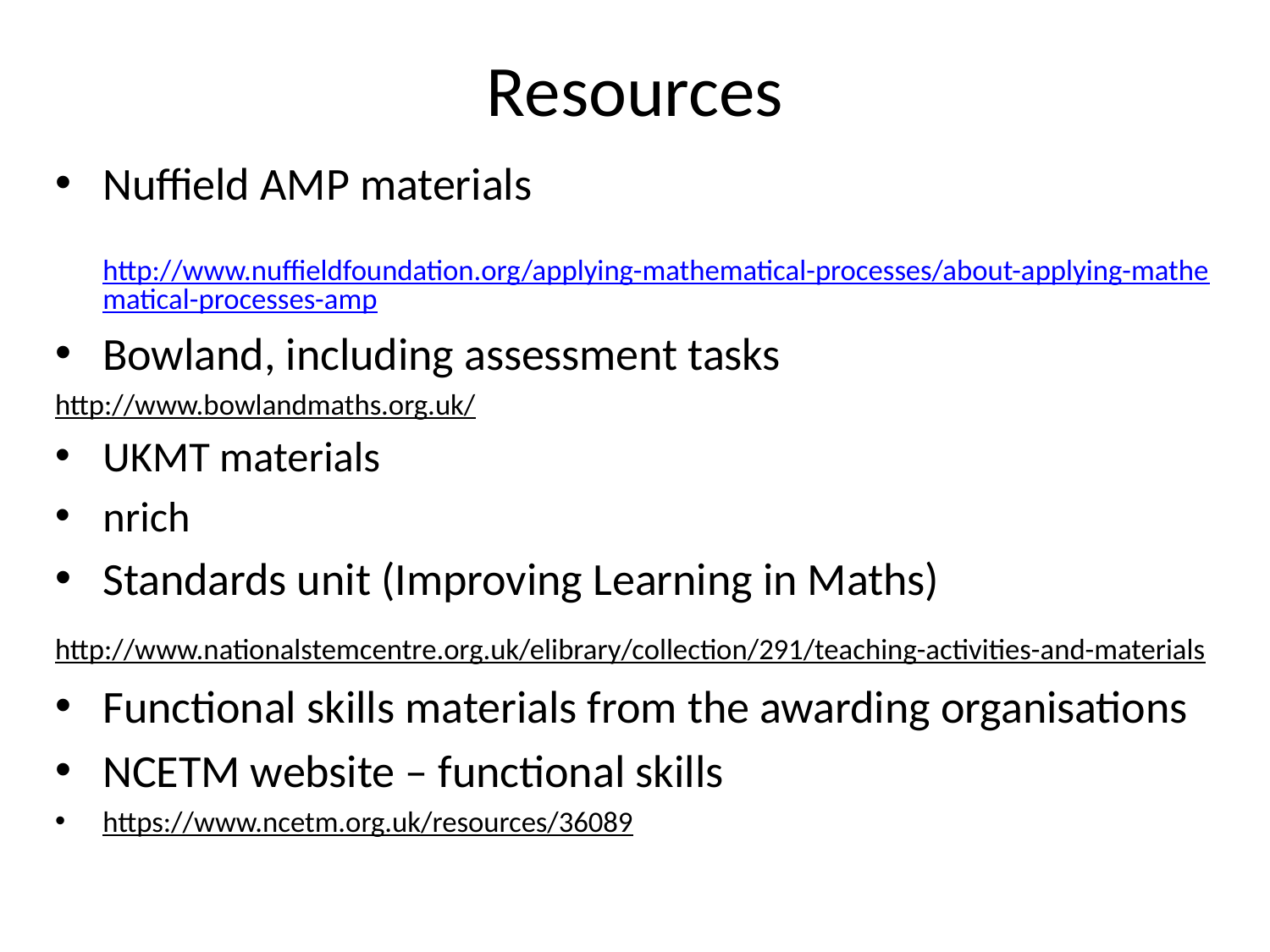

# Resources
Nuffield AMP materials
	http://www.nuffieldfoundation.org/applying-mathematical-processes/about-applying-mathematical-processes-amp
Bowland, including assessment tasks
	http://www.bowlandmaths.org.uk/
UKMT materials
nrich
Standards unit (Improving Learning in Maths)
	http://www.nationalstemcentre.org.uk/elibrary/collection/291/teaching-activities-and-materials
Functional skills materials from the awarding organisations
NCETM website – functional skills
https://www.ncetm.org.uk/resources/36089